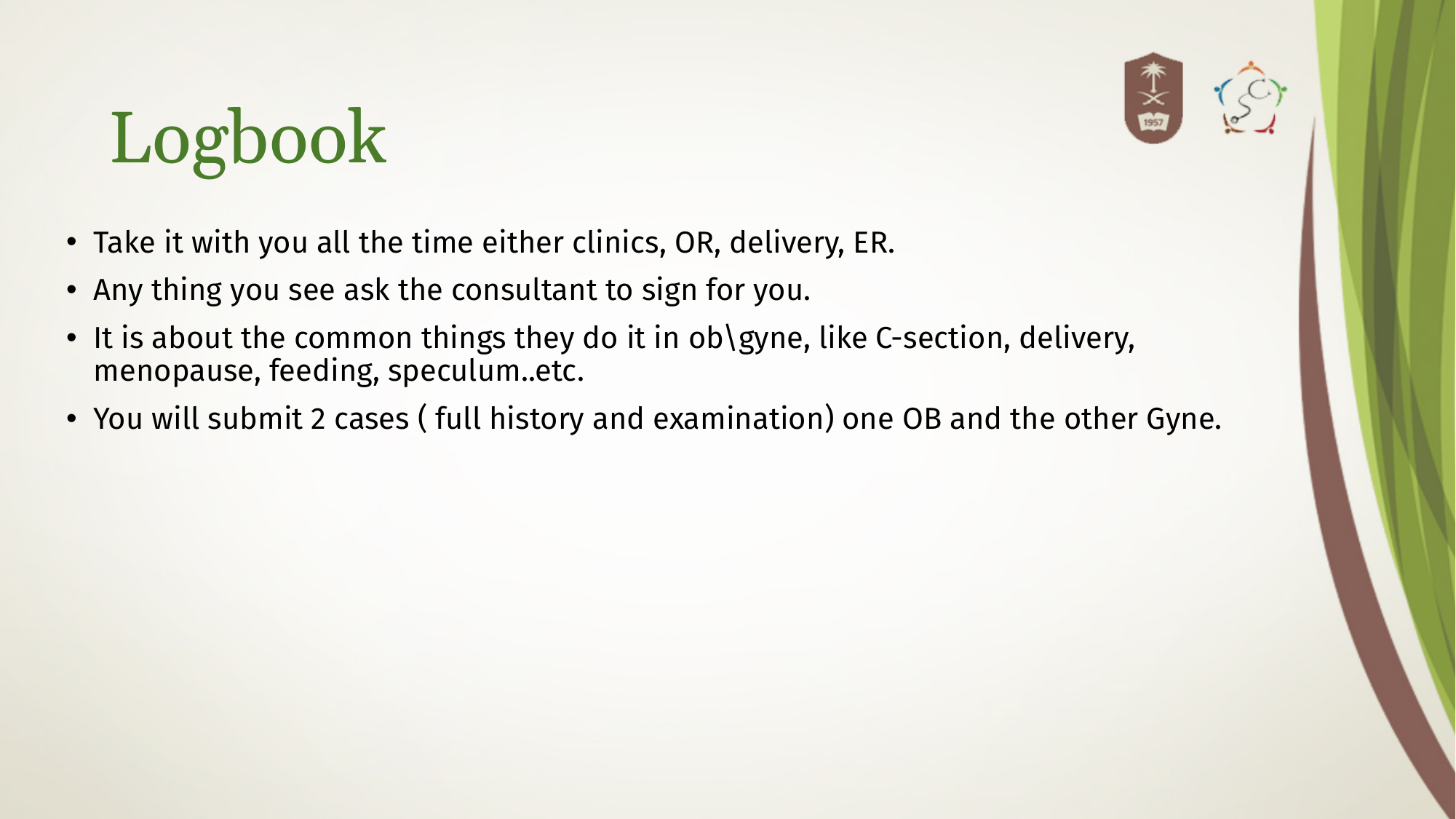

# Logbook
Take it with you all the time either clinics, OR, delivery, ER.
Any thing you see ask the consultant to sign for you.
It is about the common things they do it in ob\gyne, like C-section, delivery, menopause, feeding, speculum..etc.
You will submit 2 cases ( full history and examination) one OB and the other Gyne.